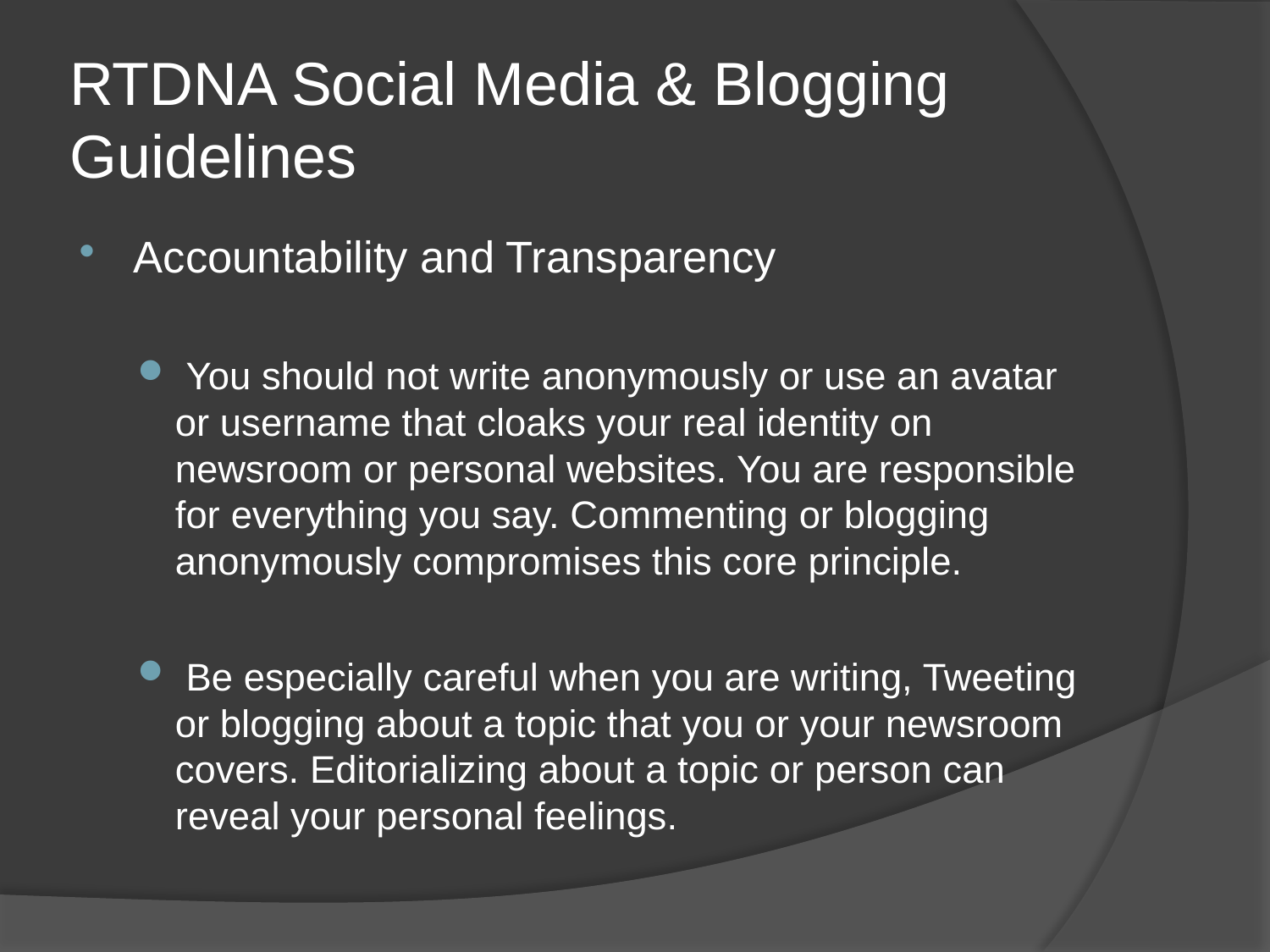

# RTDNA Social Media & Blogging Guidelines
Accountability and Transparency

 You should not write anonymously or use an avatar or username that cloaks your real identity on newsroom or personal websites. You are responsible for everything you say. Commenting or blogging anonymously compromises this core principle.

 Be especially careful when you are writing, Tweeting or blogging about a topic that you or your newsroom covers. Editorializing about a topic or person can reveal your personal feelings.